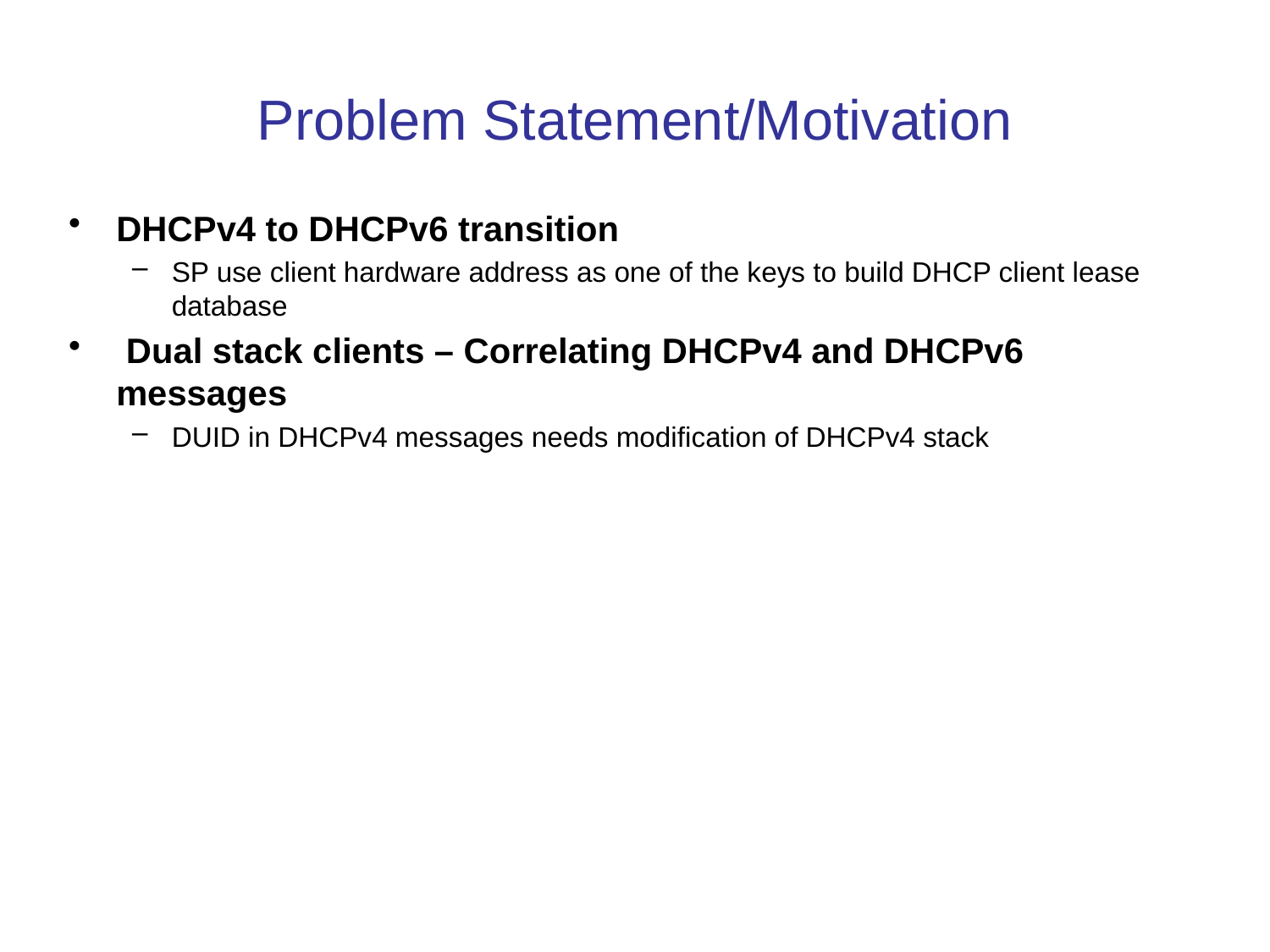

# Problem Statement/Motivation
DHCPv4 to DHCPv6 transition
SP use client hardware address as one of the keys to build DHCP client lease database
 Dual stack clients – Correlating DHCPv4 and DHCPv6 messages
DUID in DHCPv4 messages needs modification of DHCPv4 stack